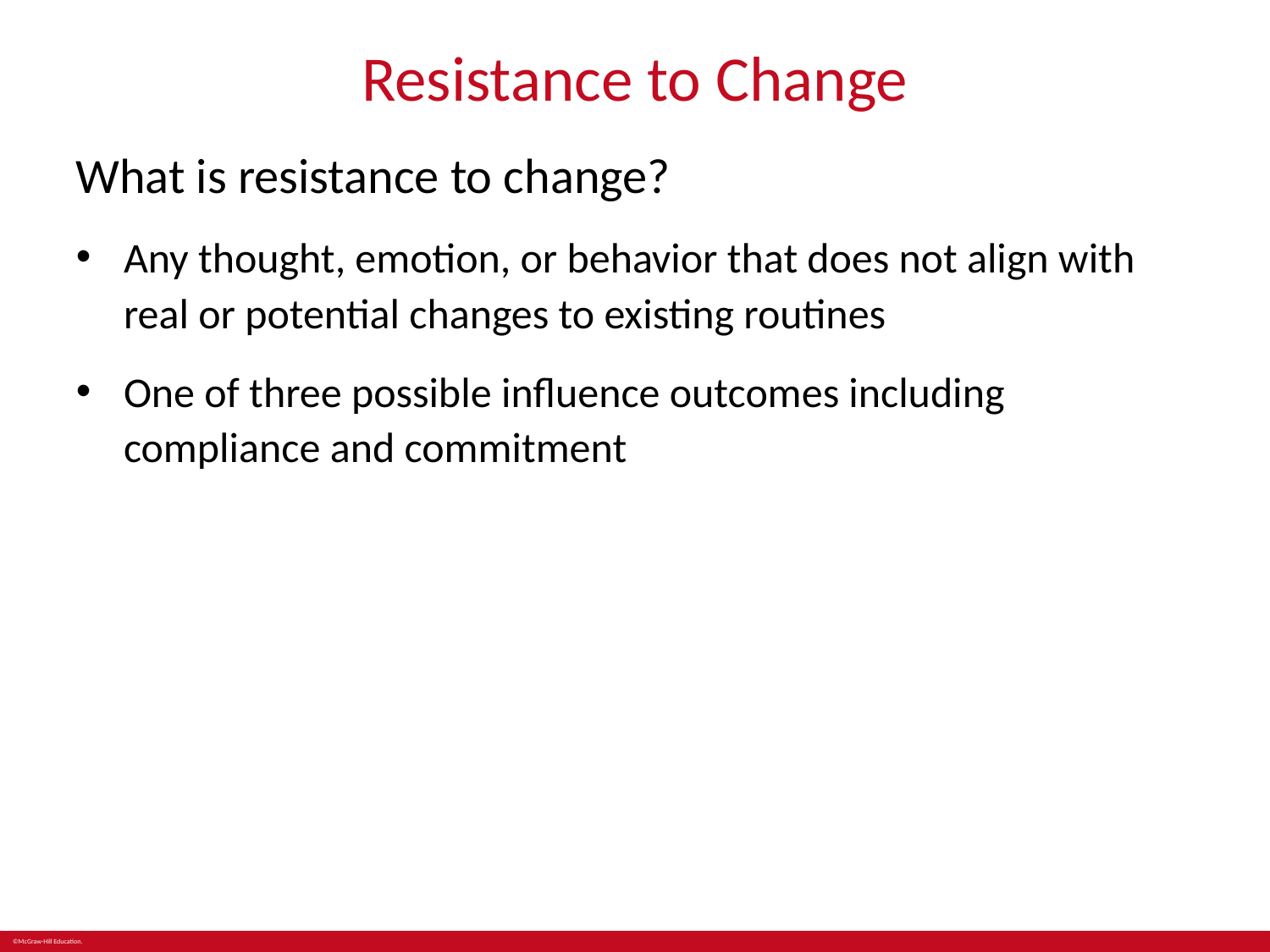

# Resistance to Change
What is resistance to change?
Any thought, emotion, or behavior that does not align with real or potential changes to existing routines
One of three possible influence outcomes including compliance and commitment